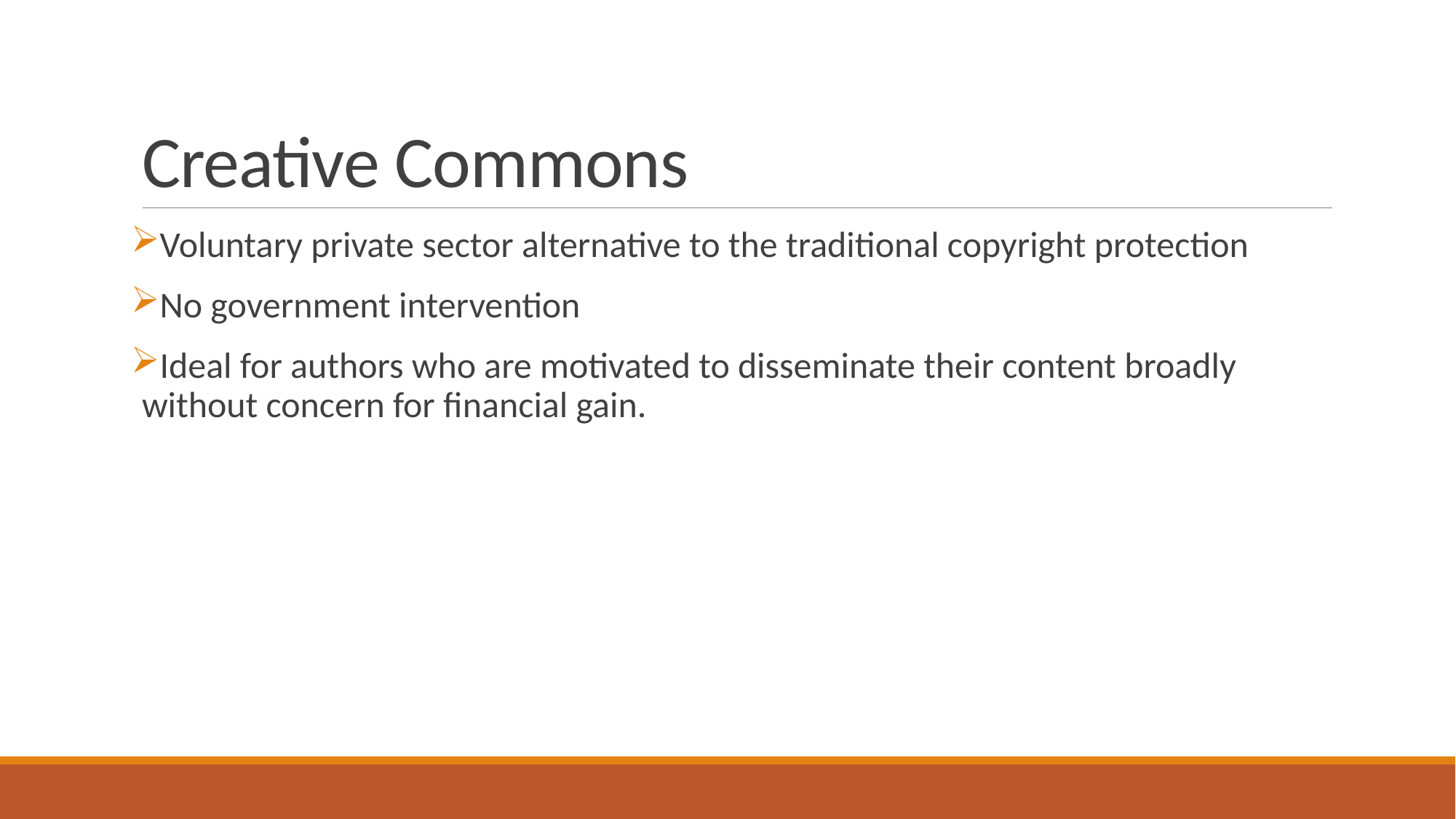

# Creative Commons
Voluntary private sector alternative to the traditional copyright protection
No government intervention
Ideal for authors who are motivated to disseminate their content broadly without concern for financial gain.